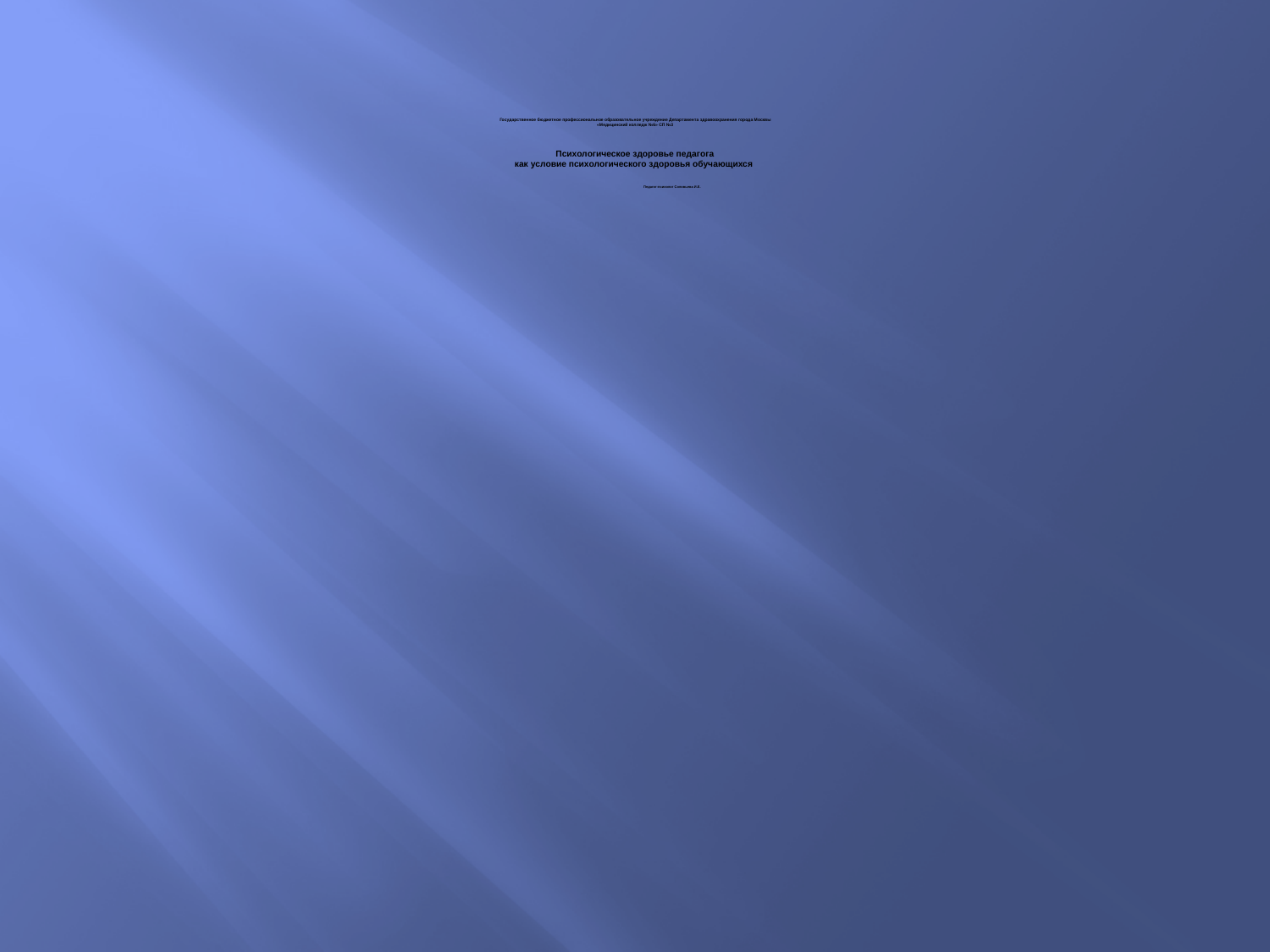

# Государственное бюджетное профессиональное образовательное учреждение Департамента здравоохранения города Москвы «Медицинский колледж №6» СП №3 Психологическое здоровье педагога как условие психологического здоровья обучающихся Педагог-психолог Соловьева И.Е.